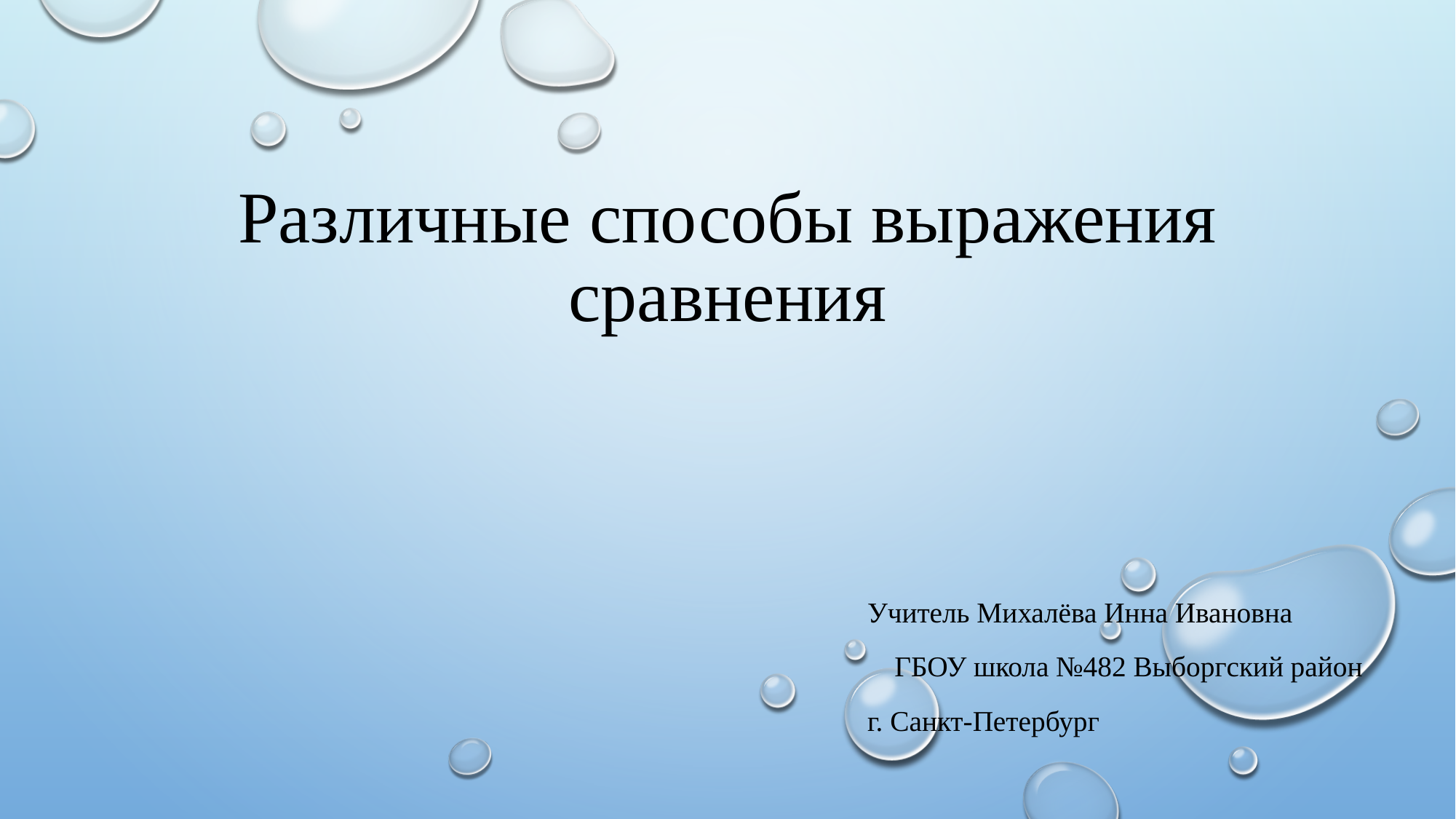

# Различные способы выражения сравнения
Учитель Михалёва Инна Ивановна
ГБОУ школа №482 Выборгский район
г. Санкт-Петербург